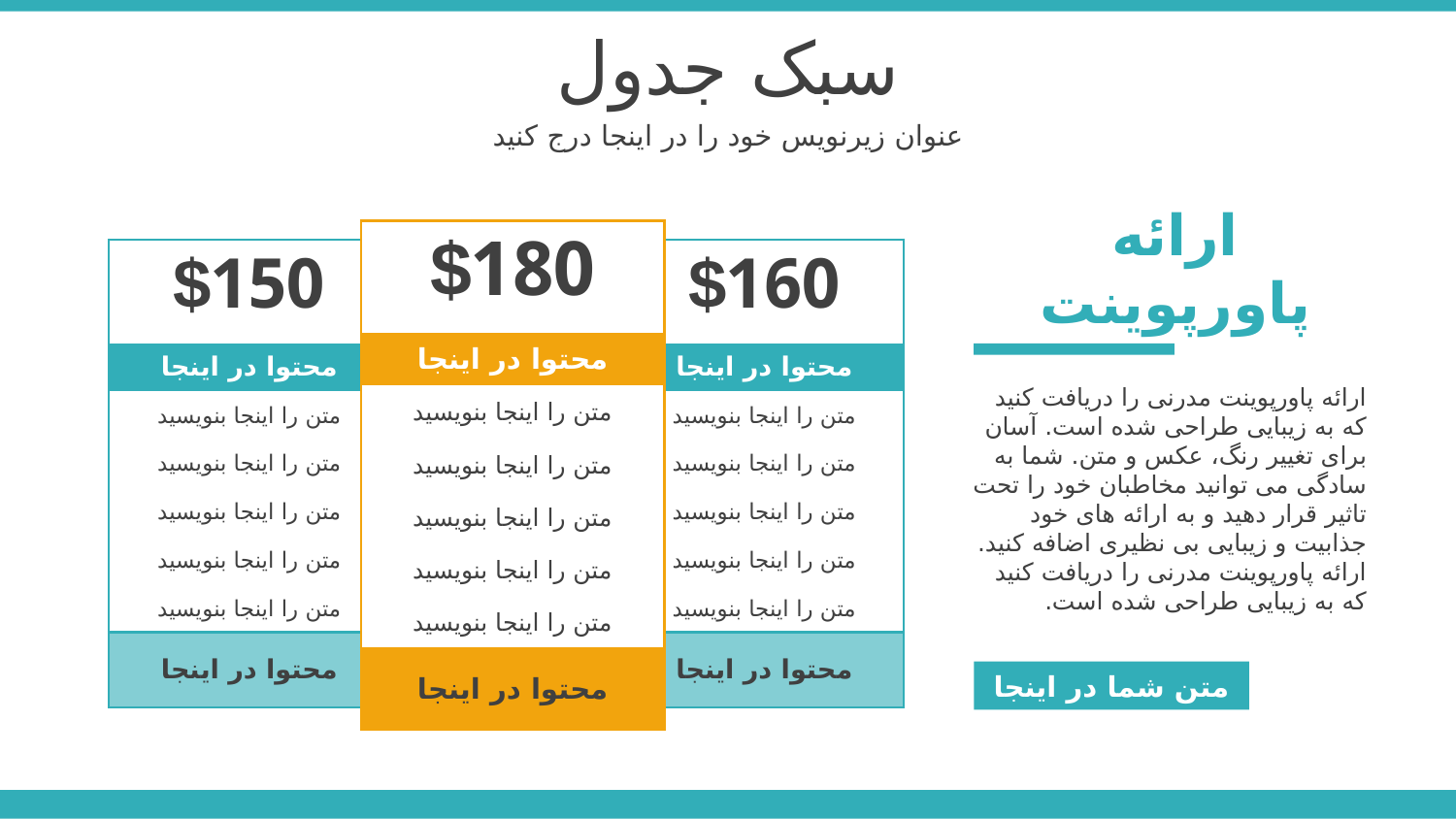

سبک جدول
عنوان زیرنویس خود را در اینجا درج کنید
ارائه پاورپوینت
|  | $180 |  |
| --- | --- | --- |
|  | محتوا در اینجا |  |
|  | متن را اینجا بنویسید |  |
|  | متن را اینجا بنویسید |  |
|  | متن را اینجا بنویسید |  |
|  | متن را اینجا بنویسید |  |
|  | متن را اینجا بنویسید |  |
| محتوا در اینجا |  |  |
|  | $150 |  |
| --- | --- | --- |
|  | محتوا در اینجا |  |
|  | متن را اینجا بنویسید |  |
|  | متن را اینجا بنویسید |  |
|  | متن را اینجا بنویسید |  |
|  | متن را اینجا بنویسید |  |
|  | متن را اینجا بنویسید |  |
| محتوا در اینجا |  |  |
|  | $160 |  |
| --- | --- | --- |
|  | محتوا در اینجا |  |
|  | متن را اینجا بنویسید |  |
|  | متن را اینجا بنویسید |  |
|  | متن را اینجا بنویسید |  |
|  | متن را اینجا بنویسید |  |
|  | متن را اینجا بنویسید |  |
| محتوا در اینجا |  |  |

ارائه پاورپوینت مدرنی را دریافت کنید که به زیبایی طراحی شده است. آسان برای تغییر رنگ، عکس و متن. شما به سادگی می توانید مخاطبان خود را تحت تاثیر قرار دهید و به ارائه های خود جذابیت و زیبایی بی نظیری اضافه کنید. ارائه پاورپوینت مدرنی را دریافت کنید که به زیبایی طراحی شده است.
متن شما در اینجا